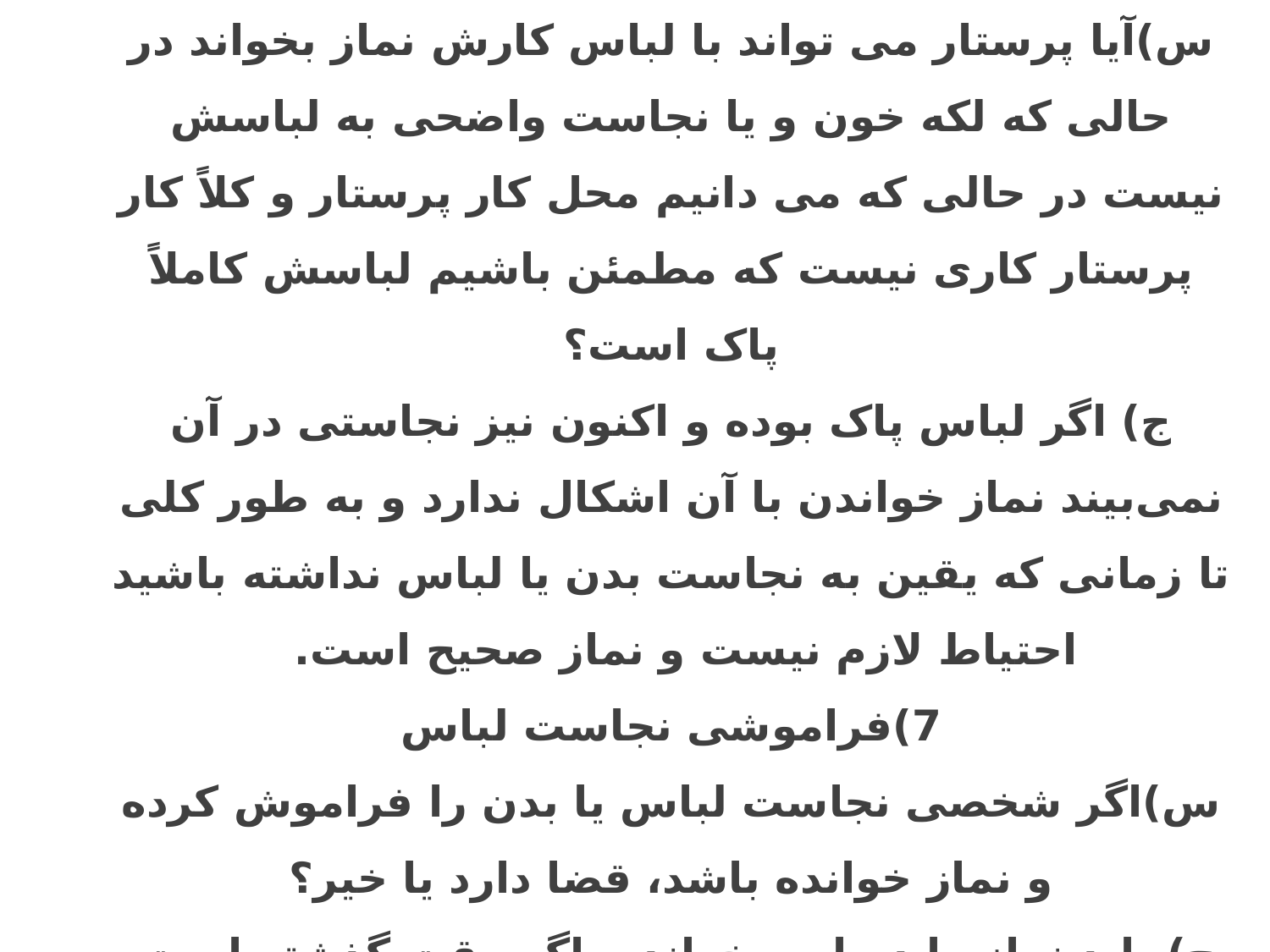

6)نماز با لباس پرستاری
س)آیا پرستار می تواند با لباس کارش نماز بخواند در حالی که لکه خون و یا نجاست واضحی به لباسش نیست در حالی که می دانیم محل کار پرستار و کلاً کار پرستار کاری نیست که مطمئن باشیم لباسش کاملاً پاک است؟
ج) اگر لباس پاک بوده و اکنون نیز نجاستی در آن نمی‌بیند نماز خواندن با آن اشکال ندارد و به طور کلی تا زمانی که یقین به نجاست بدن یا لباس نداشته باشید احتیاط لازم نیست و نماز صحیح است.
7)فراموشی نجاست لباس
س)اگر شخصی نجاست لباس یا بدن را فراموش کرده و نماز خوانده باشد، قضا دارد یا خیر؟
ج) باید نماز را دوباره بخواند و اگر وقت گذشته است، قضا کند.